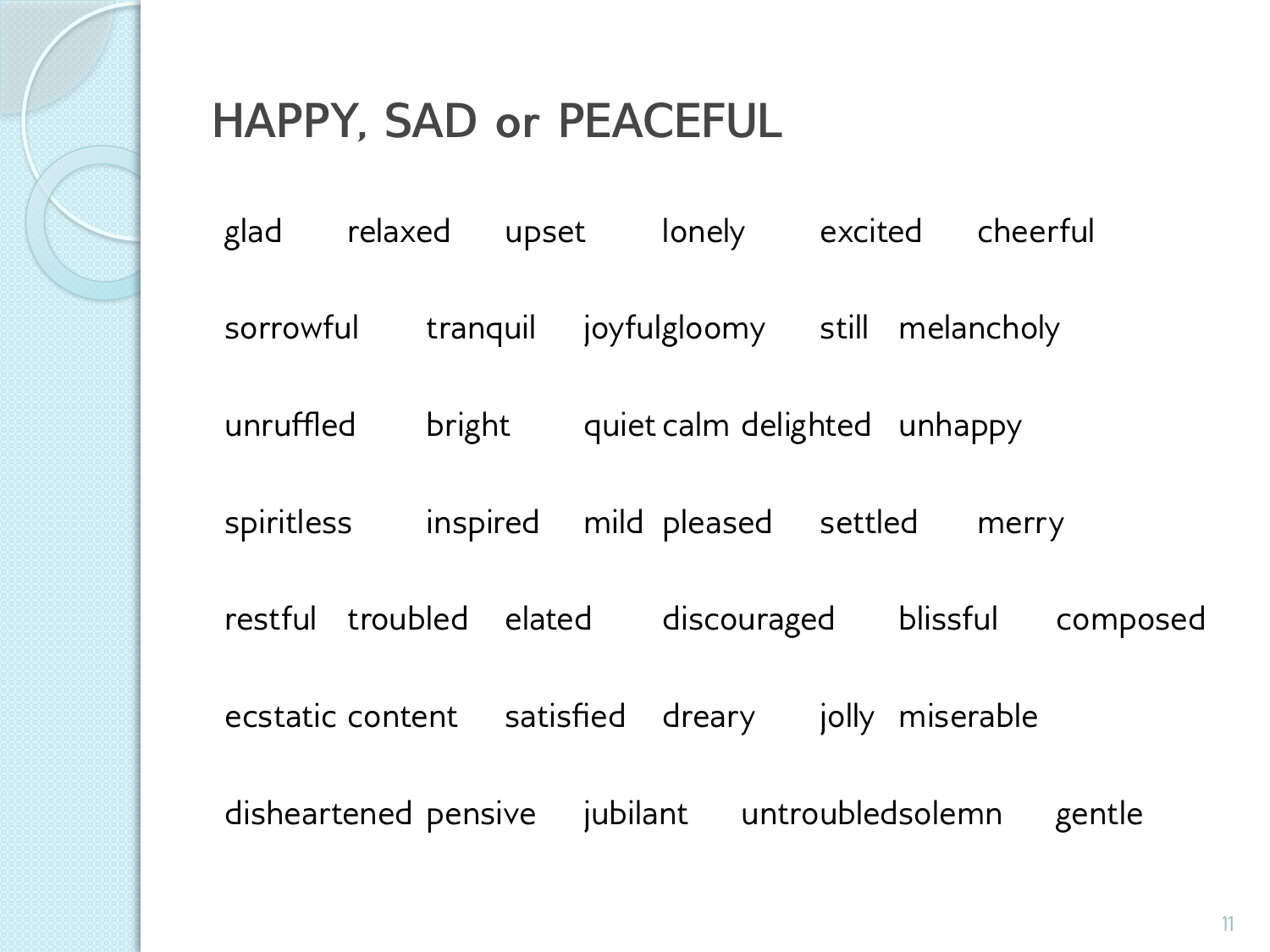

# HAPPY, SAD or PEACEFUL
glad		relaxed	upset		lonely		excited		cheerful

sorrowful	tranquil	joyful		gloomy	still		melancholy

unruffled	bright		quiet		calm		delighted	unhappy

spiritless	inspired	mild		pleased	settled		merry

restful		troubled	elated		discouraged	blissful	composed

ecstatic	content	satisfied	dreary		jolly		miserable

disheartened	pensive	jubilant	untroubled	solemn	gentle

11